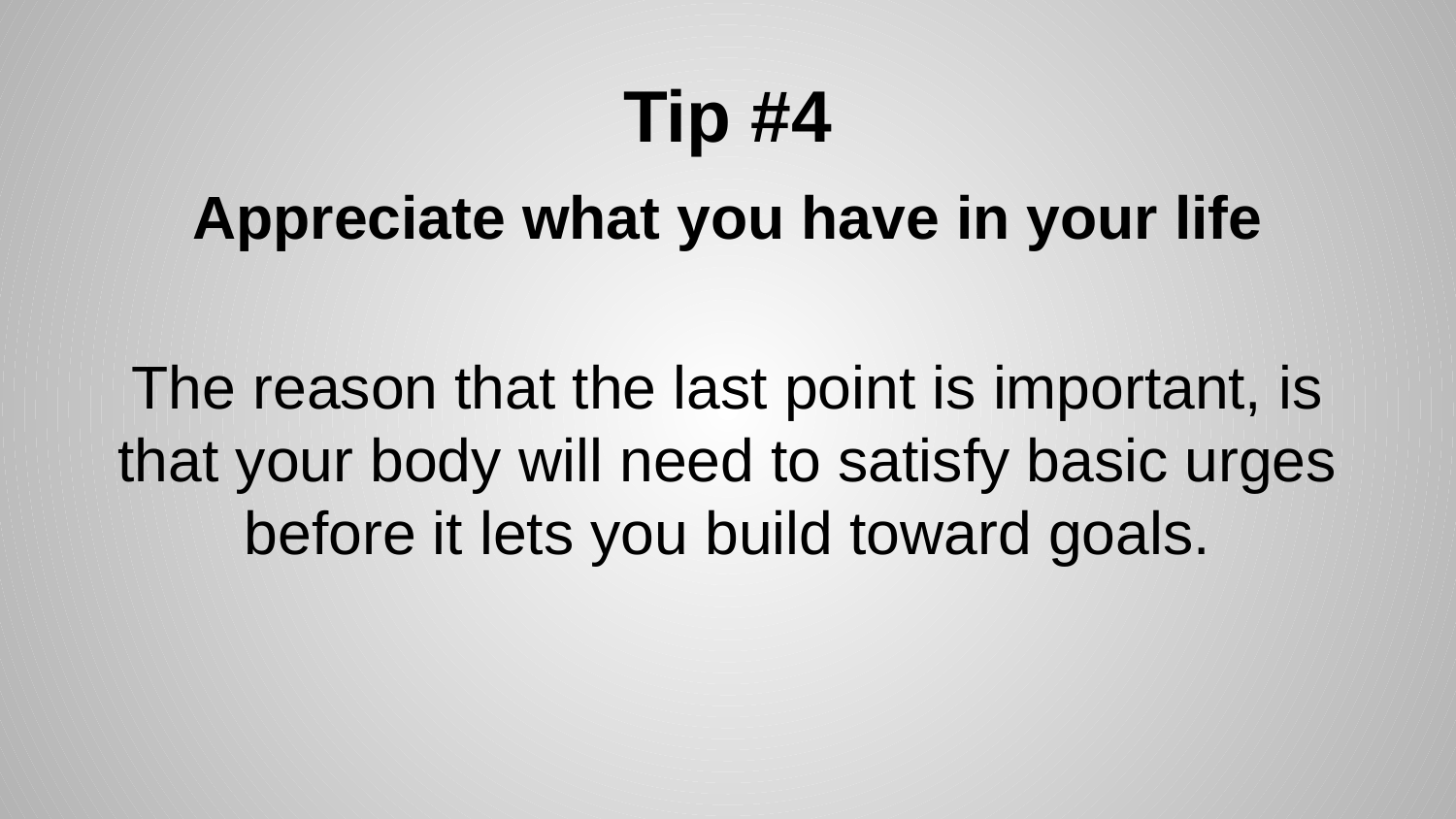

# Tip #4

Appreciate what you have in your life

The reason that the last point is important, is that your body will need to satisfy basic urges before it lets you build toward goals.